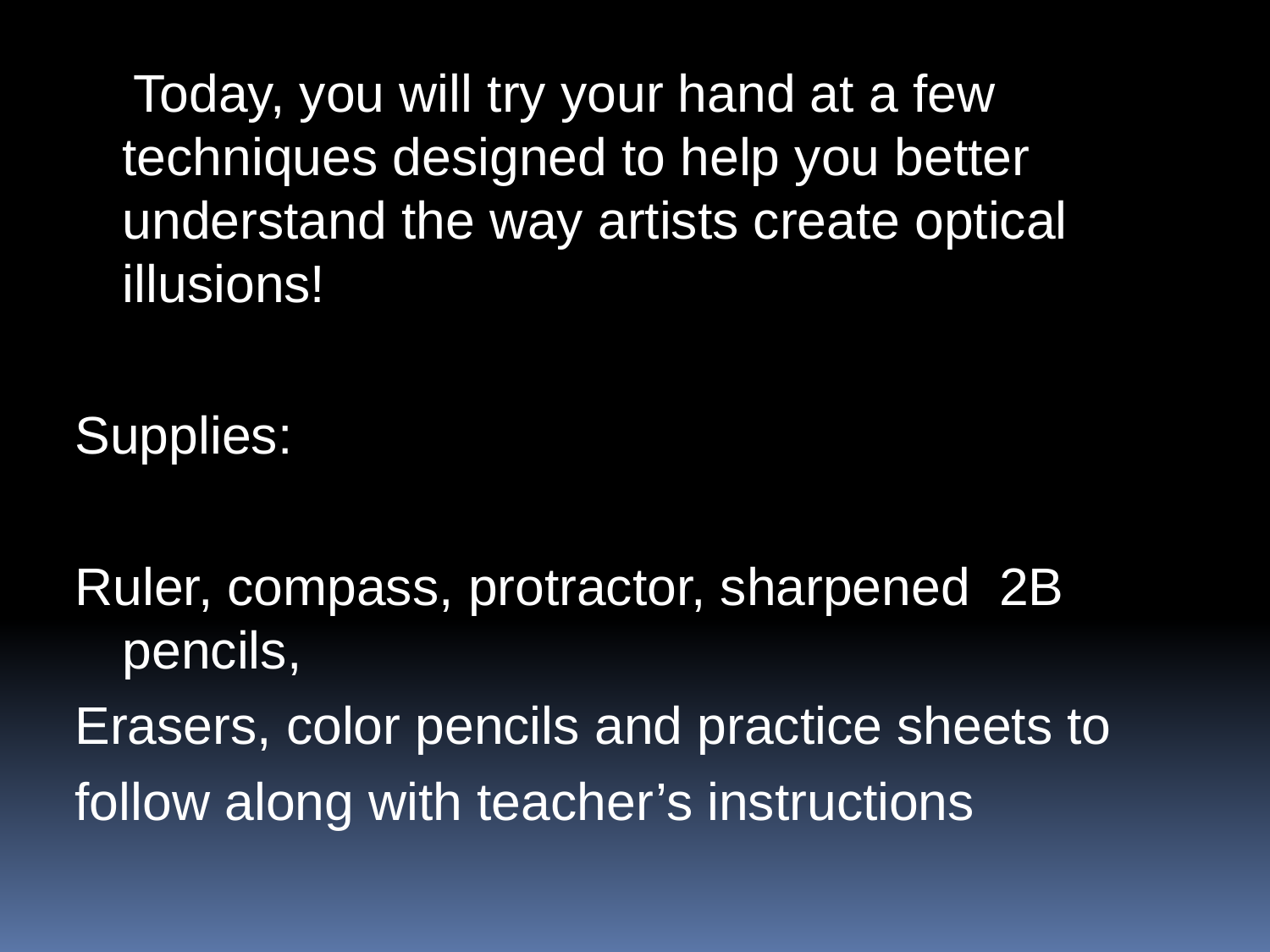

Today, you will try your hand at a few techniques designed to help you better understand the way artists create optical illusions!

Supplies:

Ruler, compass, protractor, sharpened  2B pencils,
Erasers, color pencils and practice sheets to
follow along with teacher’s instructions